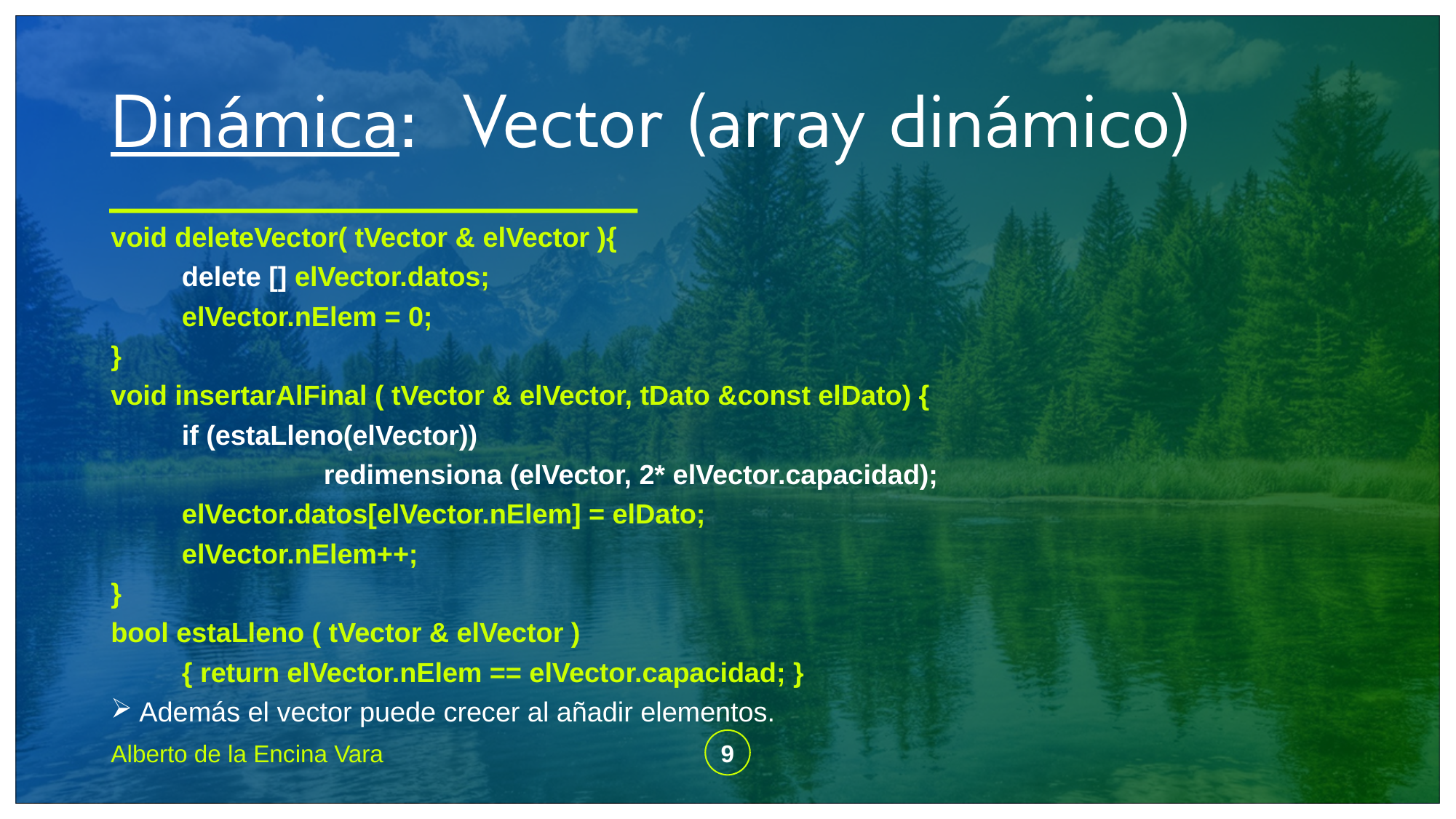

# Dinámica:  Vector (array dinámico)
void deleteVector( tVector & elVector ){
	delete [] elVector.datos;
	elVector.nElem = 0;
}
void insertarAlFinal ( tVector & elVector, tDato &const elDato) {
	if (estaLleno(elVector))
			redimensiona (elVector, 2* elVector.capacidad);
	elVector.datos[elVector.nElem] = elDato;
	elVector.nElem++;
}
bool estaLleno ( tVector & elVector )
	{ return elVector.nElem == elVector.capacidad; }
Además el vector puede crecer al añadir elementos.
Alberto de la Encina Vara
9